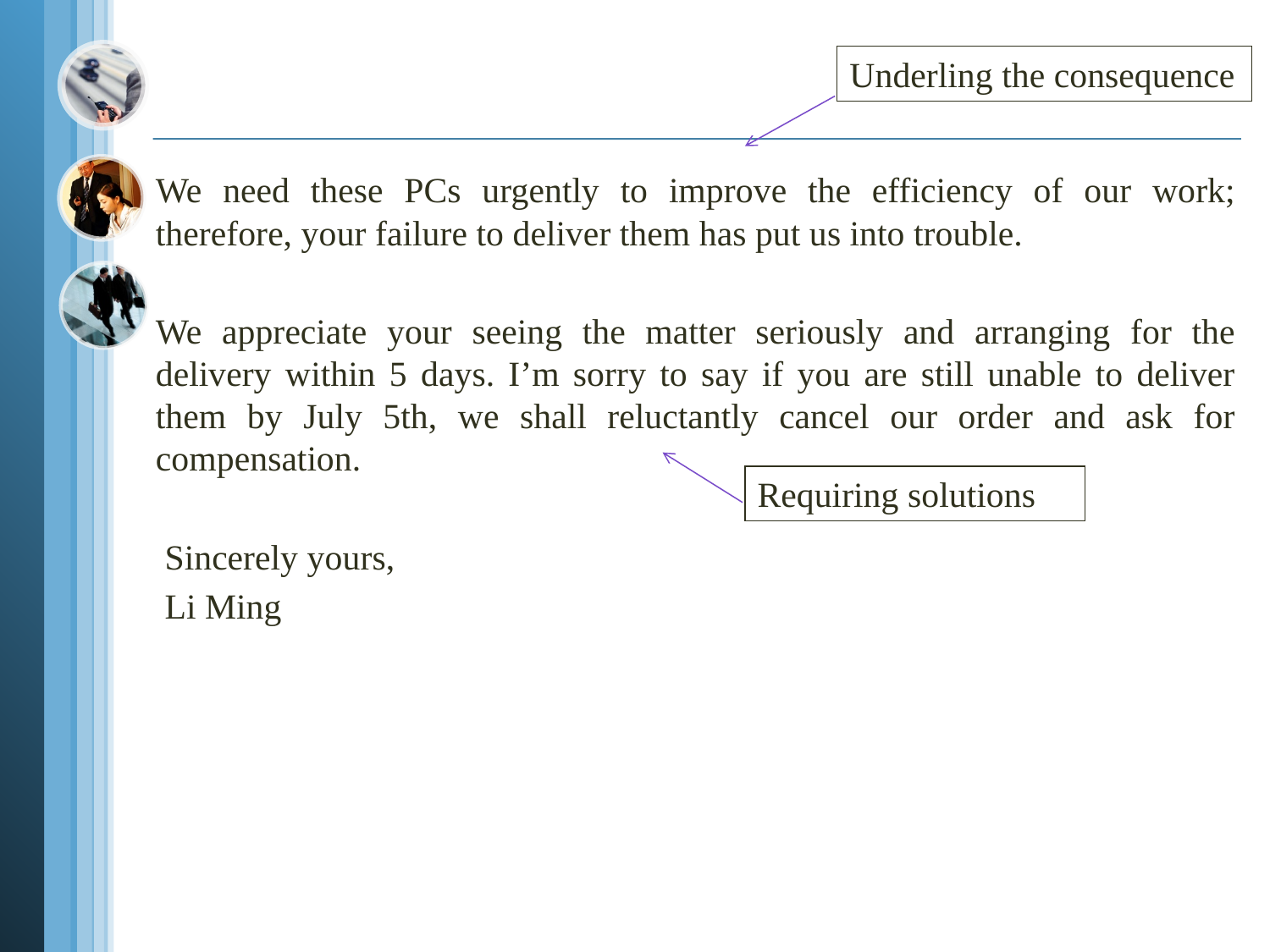

#
Underling the consequence
We need these PCs urgently to improve the efficiency of our work; therefore, your failure to deliver them has put us into trouble.

We appreciate your seeing the matter seriously and arranging for the delivery within 5 days. I’m sorry to say if you are still unable to deliver them by July 5th, we shall reluctantly cancel our order and ask for compensation.

 Sincerely yours,
 Li Ming
Requiring solutions